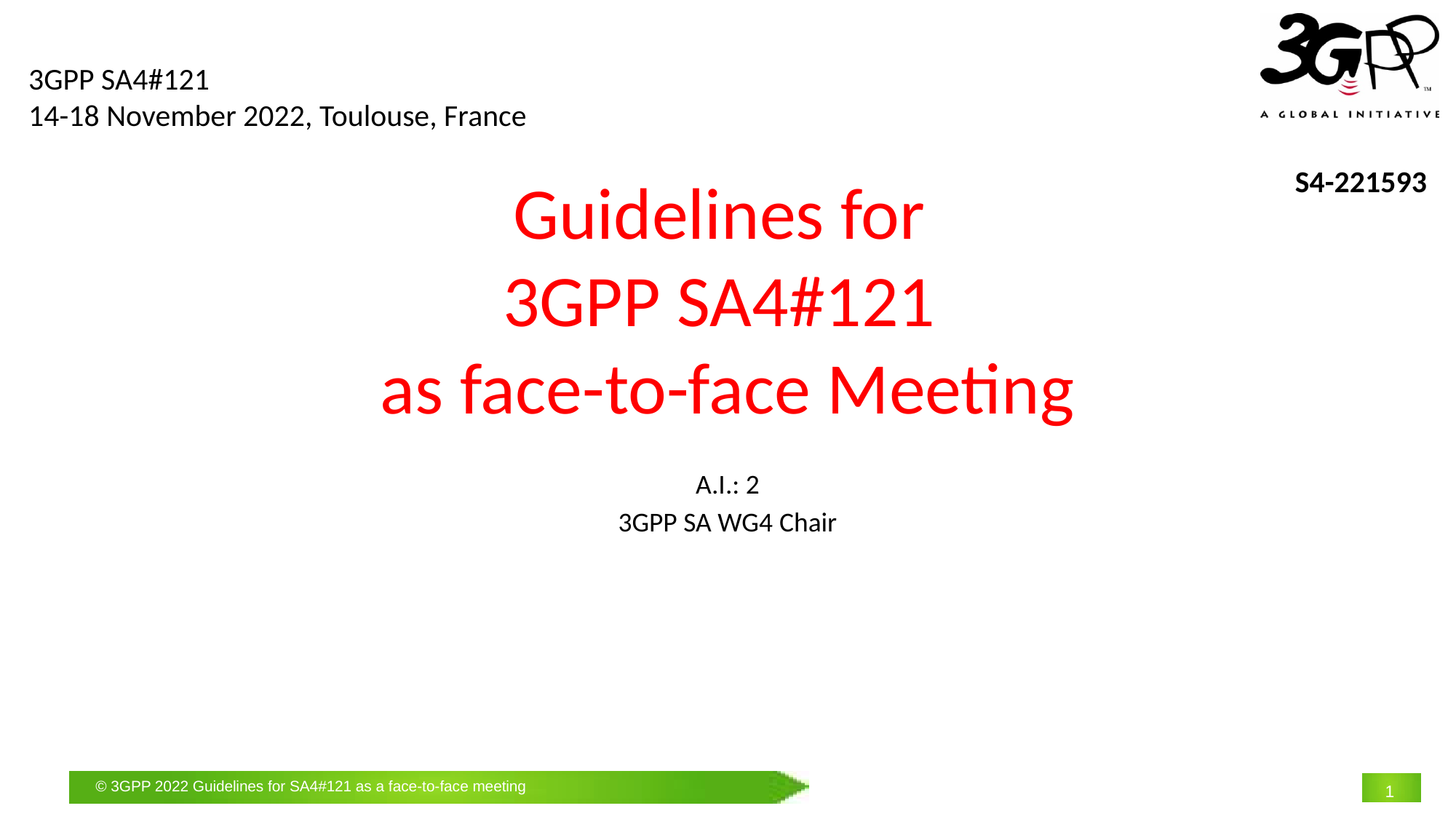

3GPP SA4#121
14-18 November 2022, Toulouse, France
S4-221593
# Guidelines for 3GPP SA4#121 as face-to-face Meeting
A.I.: 2
3GPP SA WG4 Chair
1